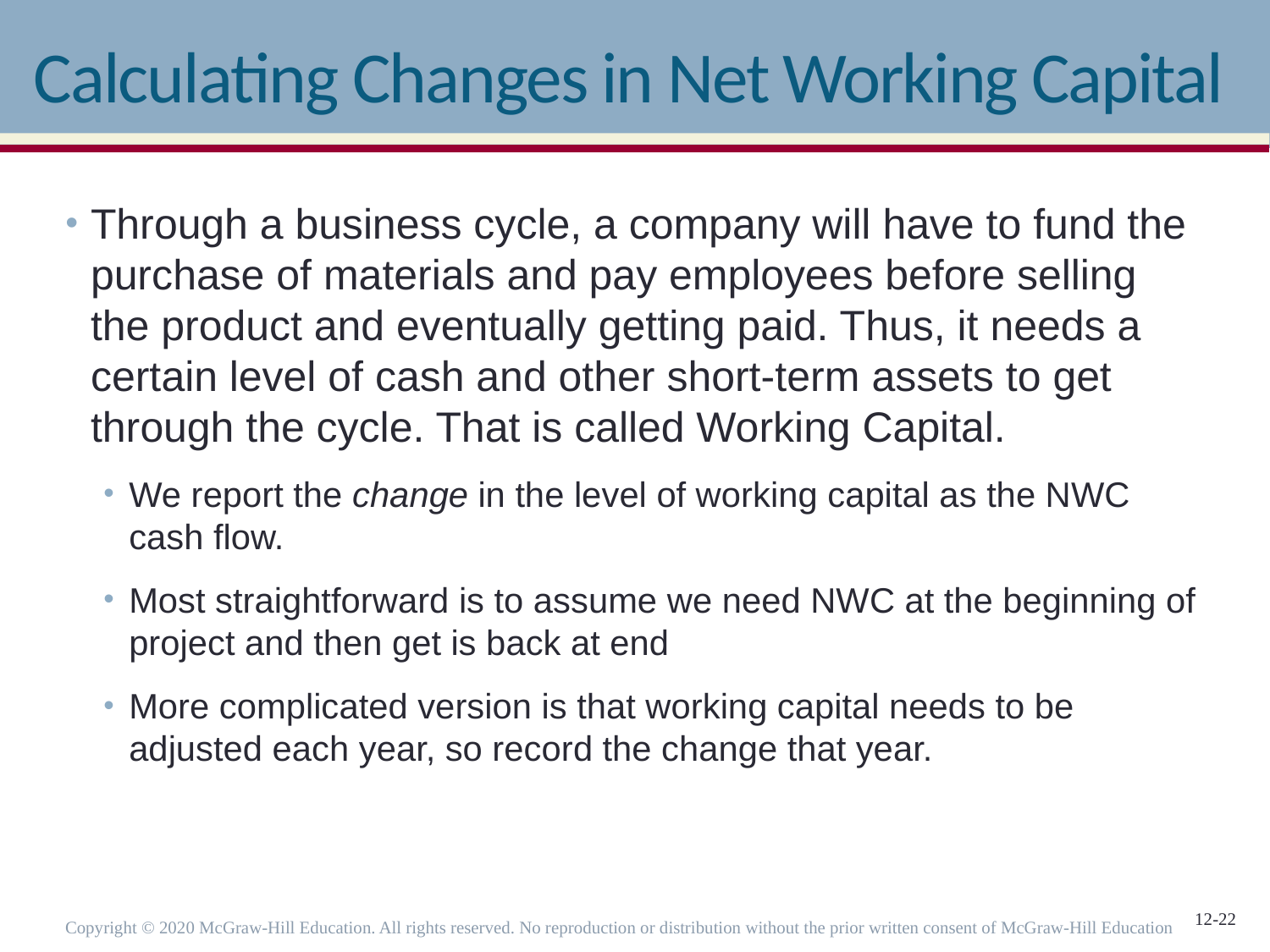

# Calculating Changes in Net Working Capital
Through a business cycle, a company will have to fund the purchase of materials and pay employees before selling the product and eventually getting paid. Thus, it needs a certain level of cash and other short-term assets to get through the cycle. That is called Working Capital.
We report the change in the level of working capital as the NWC cash flow.
Most straightforward is to assume we need NWC at the beginning of project and then get is back at end
More complicated version is that working capital needs to be adjusted each year, so record the change that year.
Copyright © 2020 McGraw-Hill Education. All rights reserved. No reproduction or distribution without the prior written consent of McGraw-Hill Education